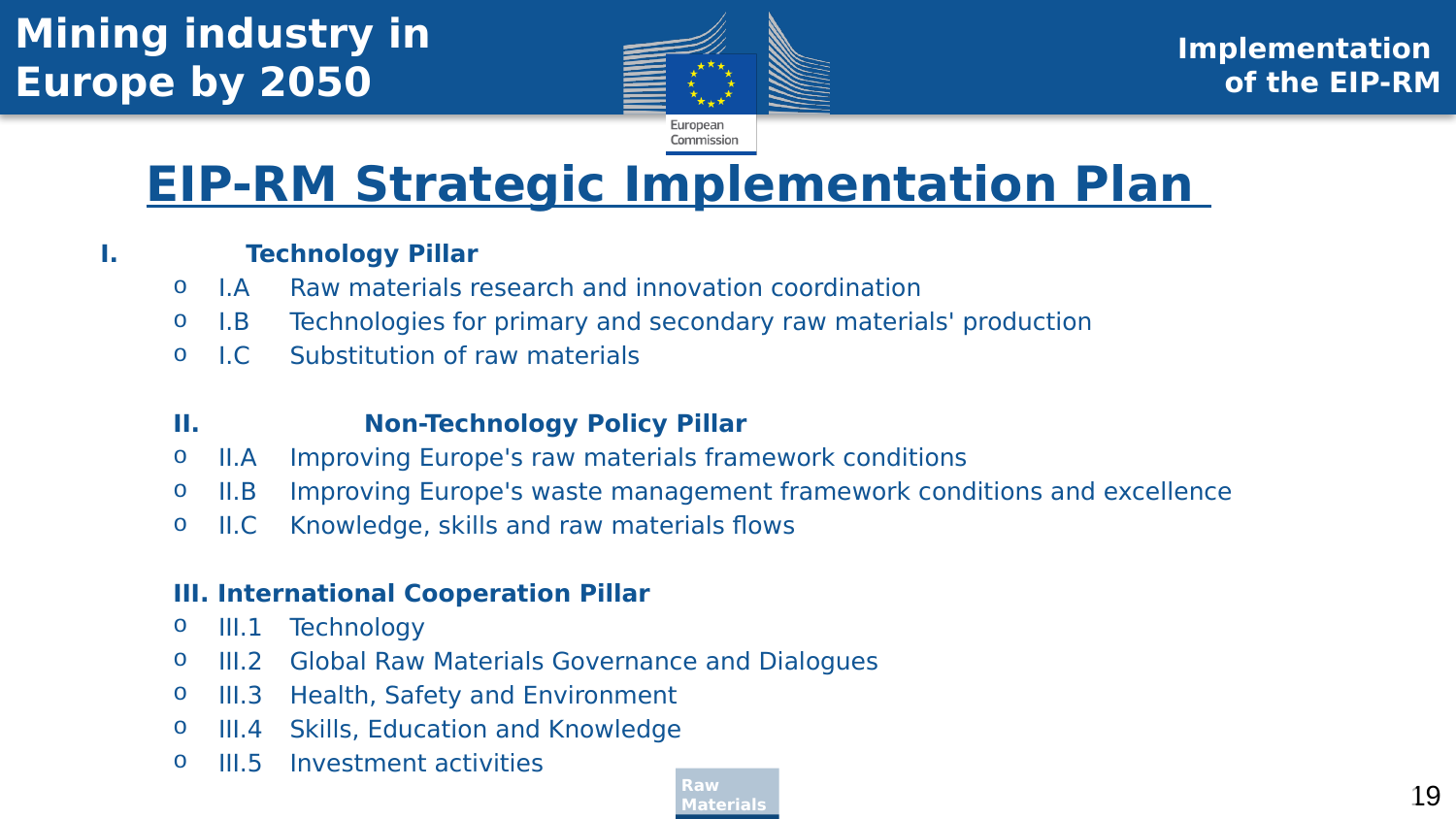

Mining industry in Europe by 2050
Implementation
of the EIP-RM
EIP-RM Strategic Implementation Plan
I.		Technology Pillar
I.A	Raw materials research and innovation coordination
I.B	Technologies for primary and secondary raw materials' production
I.C	Substitution of raw materials

II.		Non-Technology Policy Pillar
II.A	Improving Europe's raw materials framework conditions
II.B	Improving Europe's waste management framework conditions and excellence
II.C	Knowledge, skills and raw materials flows

III. International Cooperation Pillar
III.1	Technology
III.2	Global Raw Materials Governance and Dialogues
III.3	Health, Safety and Environment
III.4	Skills, Education and Knowledge
III.5	Investment activities
19